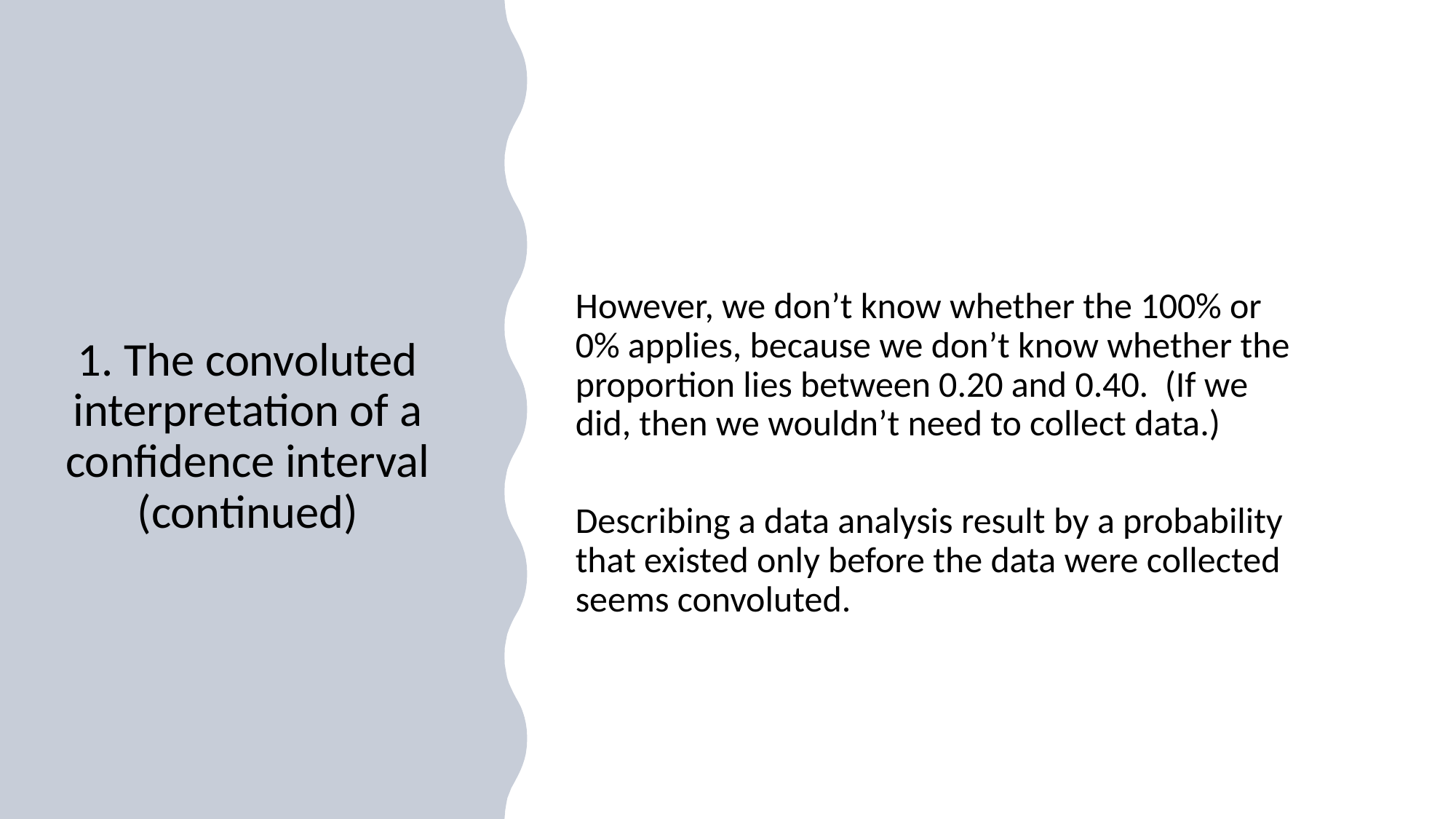

# 1. The convoluted interpretation of a confidence interval (continued)

However, we don’t know whether the 100% or 0% applies, because we don’t know whether the proportion lies between 0.20 and 0.40.  (If we did, then we wouldn’t need to collect data.)

Describing a data analysis result by a probability that existed only before the data were collected seems convoluted.